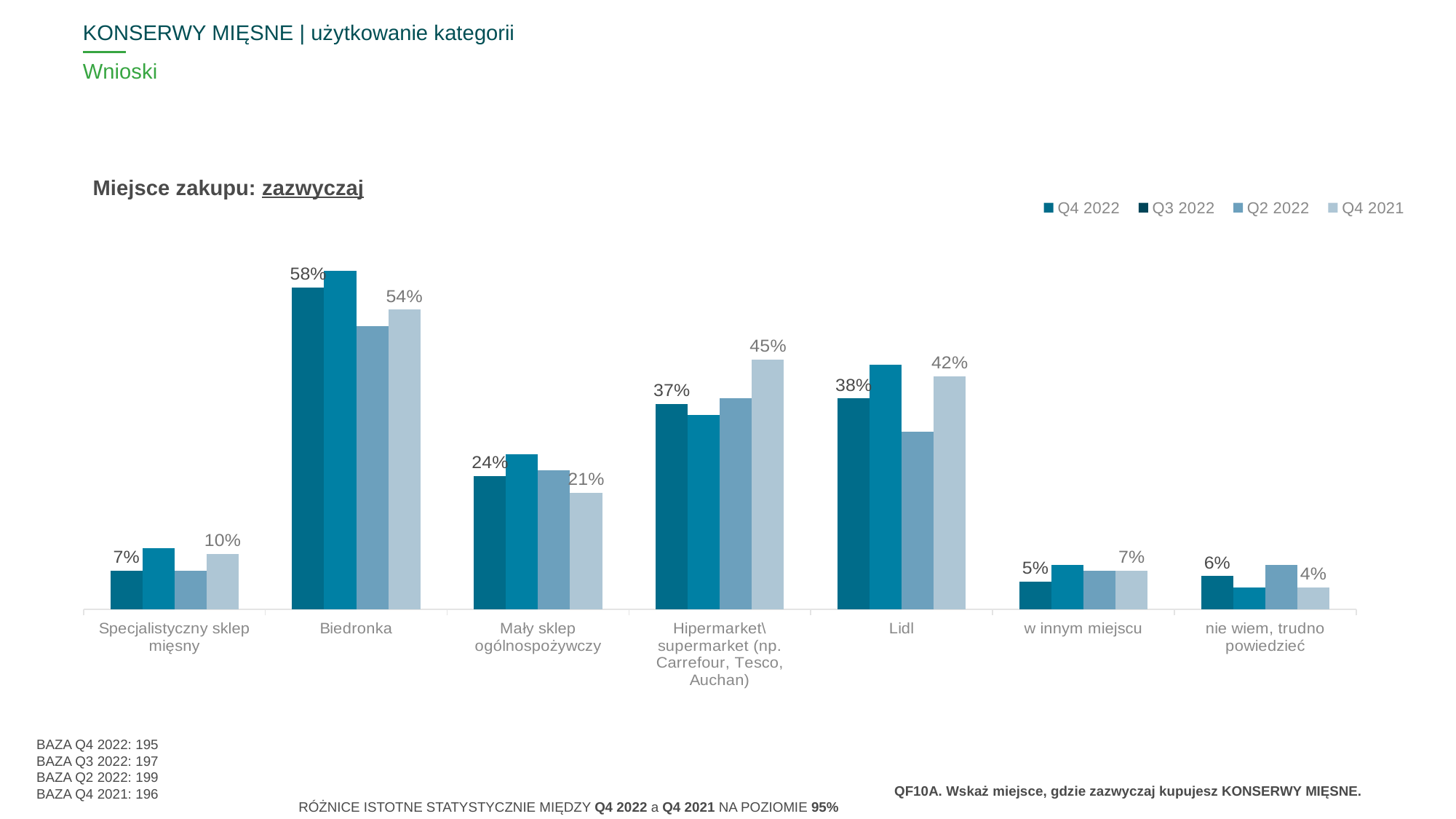

KONSERWY MIĘSNE | użytkowanie kategorii
# Wnioski

### Chart

| Category | Q4 2022 | Q3 2022 | Q2 2022 | Q4 2021 |
|---|---|---|---|---|
|  | None | None | None | None |
|  | None | None | None | None |
|  | None | None | None | None |
|  | None | None | None | None |
|  | None | None | None | None |
|  | None | None | None | None |
|  | None | None | None | None |
Miejsce zakupu: zazwyczaj

### Chart

| Category | Q4 2022 | Q3 2022 | Q2 2022 | Q4 2021 |
|---|---|---|---|---|
| Specjalistyczny sklep mięsny | 0.07 | 0.11 | 0.07 | 0.1 |
| Biedronka | 0.58 | 0.61 | 0.51 | 0.54 |
| Mały sklep ogólnospożywczy | 0.24 | 0.28 | 0.25 | 0.21 |
| Hipermarket\supermarket (np. Carrefour, Tesco, Auchan) | 0.37 | 0.35 | 0.38 | 0.45 |
| Lidl | 0.38 | 0.44 | 0.32 | 0.42 |
| w innym miejscu | 0.05 | 0.08 | 0.07 | 0.07 |
| nie wiem, trudno powiedzieć | 0.06 | 0.04 | 0.08 | 0.04 |
BAZA Q4 2022: 195
BAZA Q3 2022: 197
BAZA Q2 2022: 199
BAZA Q4 2021: 196
QF10A. Wskaż miejsce, gdzie zazwyczaj kupujesz KONSERWY MIĘSNE.
RÓŻNICE ISTOTNE STATYSTYCZNIE MIĘDZY Q4 2022 a Q4 2021 NA POZIOMIE 95%